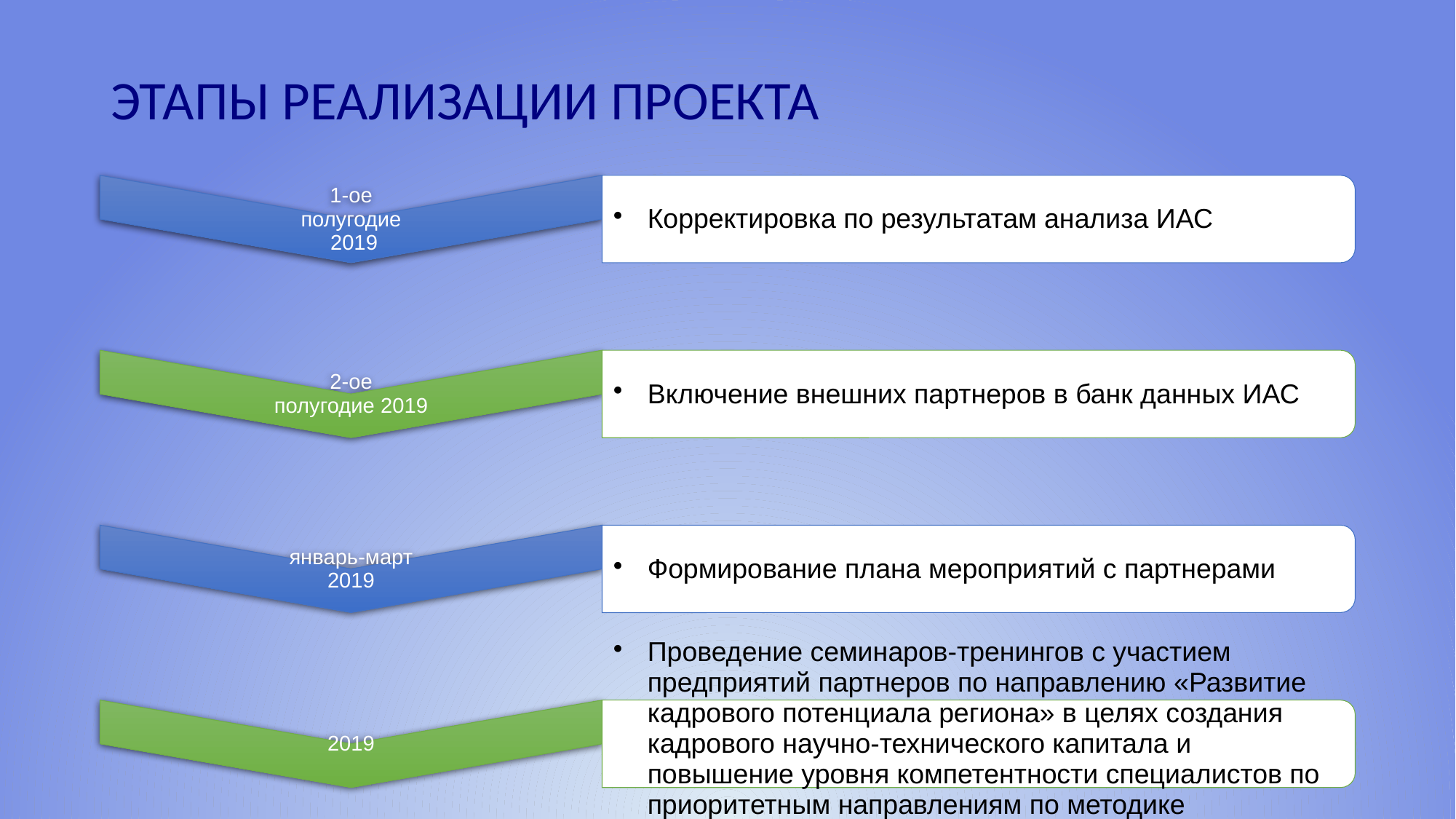

# Этапы реализации ПРОЕКТА
январь-март
2019
Формирование плана мероприятий с партнерами
2019
2-ое
полугодие 2019
1-ое
полугодие
 2019
Корректировка по результатам анализа ИАС
Включение внешних партнеров в банк данных ИАС